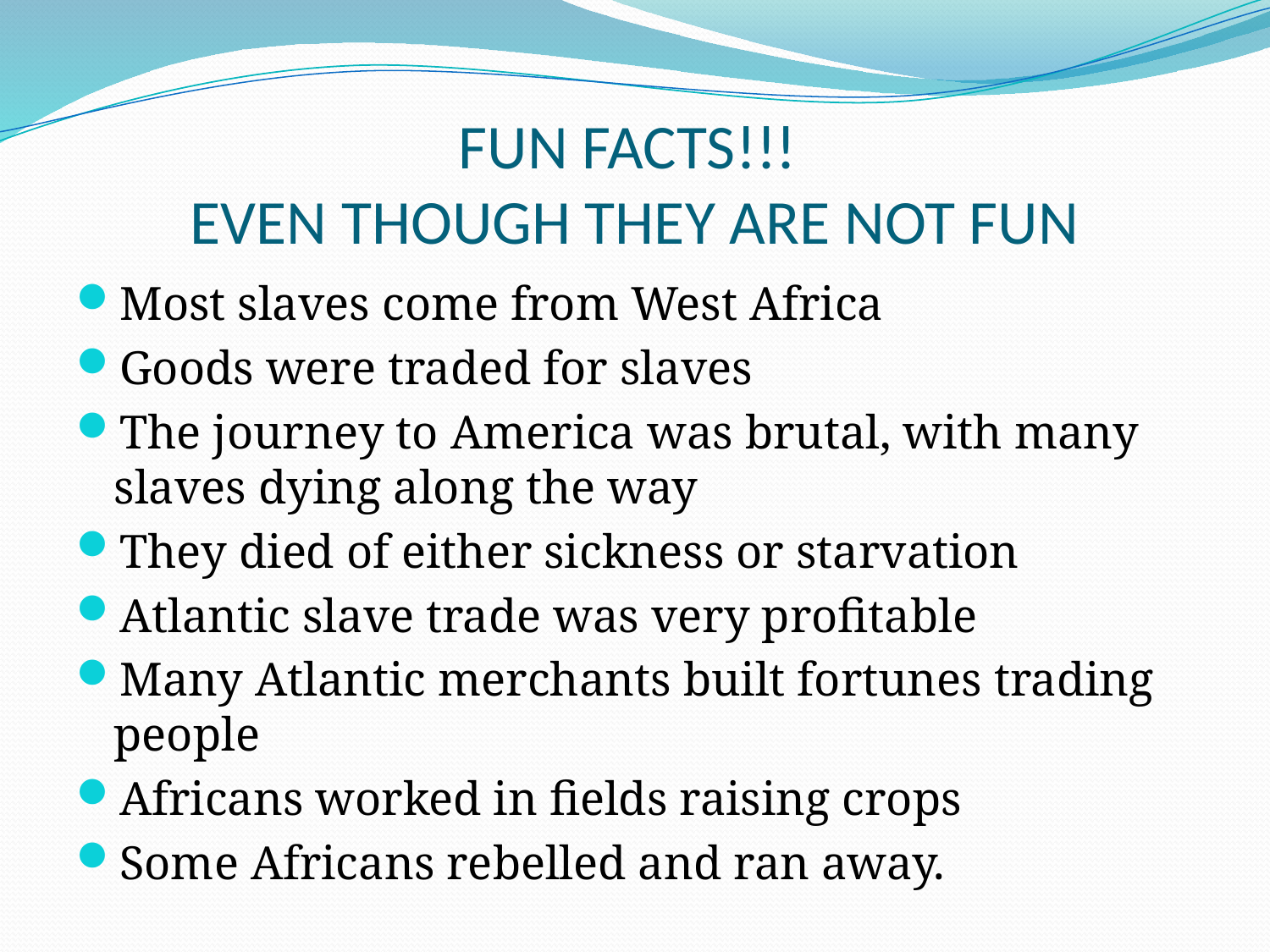

# FUN FACTS!!! EVEN THOUGH THEY ARE NOT FUN
Most slaves come from West Africa
Goods were traded for slaves
The journey to America was brutal, with many slaves dying along the way
They died of either sickness or starvation
Atlantic slave trade was very profitable
Many Atlantic merchants built fortunes trading people
Africans worked in fields raising crops
Some Africans rebelled and ran away.